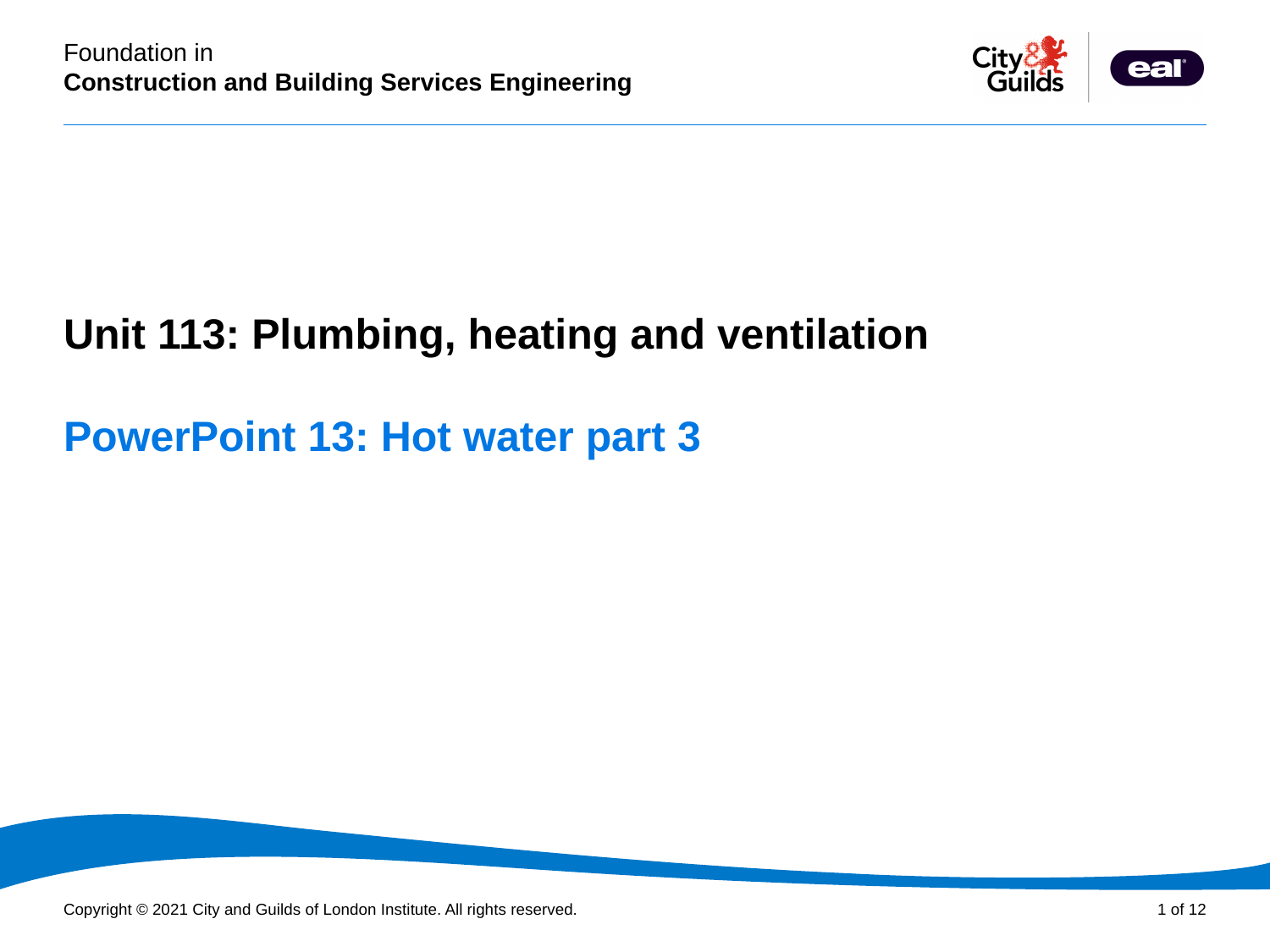

PowerPoint presentation
Unit 113: Plumbing, heating and ventilation
# PowerPoint 13: Hot water part 3